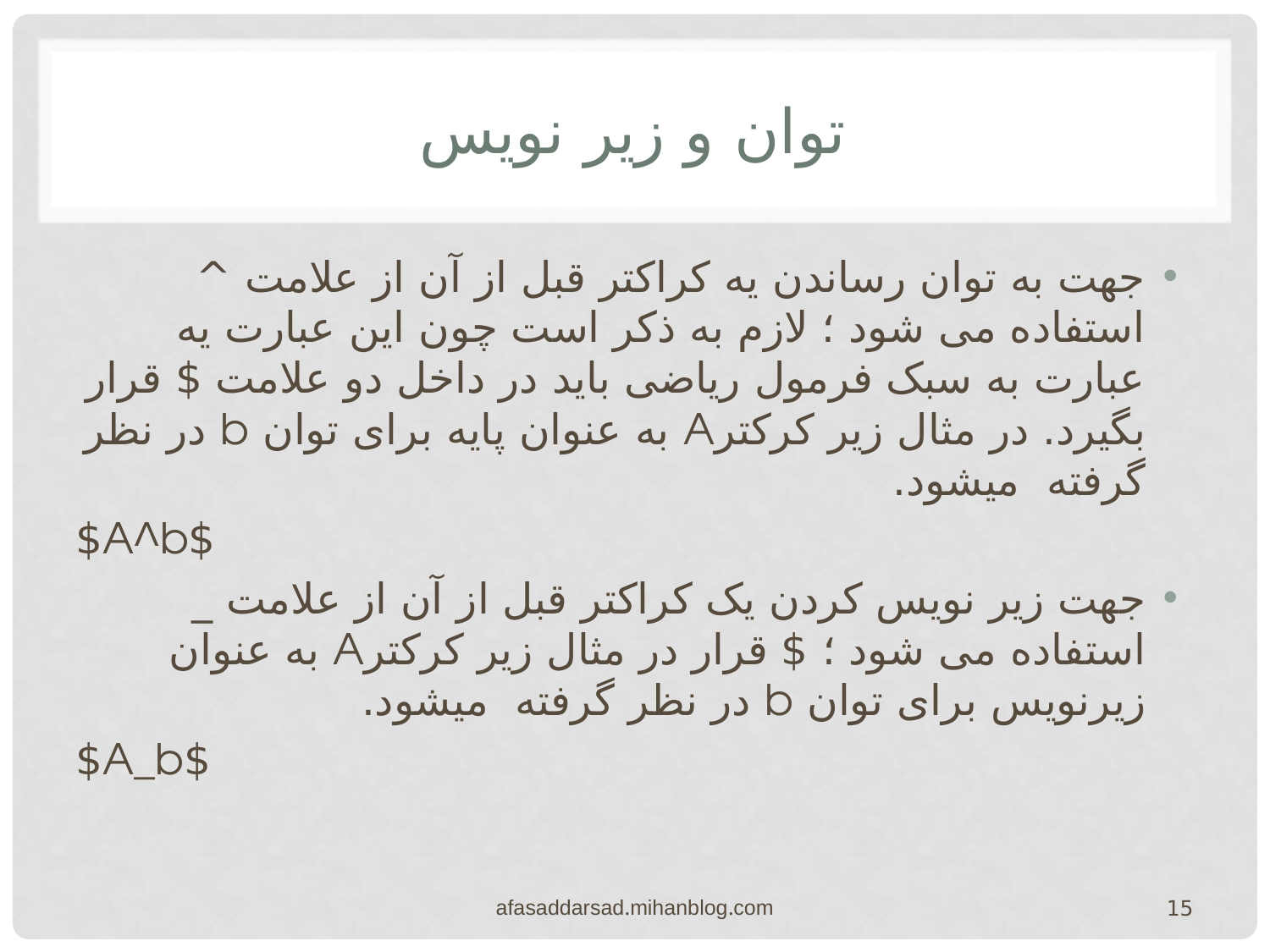

# توان و زیر نویس
جهت به توان رساندن یه کراکتر قبل از آن از علامت ^ استفاده می شود ؛ لازم به ذکر است چون این عبارت یه عبارت به سبک فرمول ریاضی باید در داخل دو علامت $ قرار بگیرد. در مثال زیر کرکترA به عنوان پایه برای توان b در نظر گرفته  میشود.
$A^b$
جهت زیر نویس کردن یک کراکتر قبل از آن از علامت _ استفاده می شود ؛ $ قرار در مثال زیر کرکترA به عنوان زیرنویس برای توان b در نظر گرفته  میشود.
$A_b$

afasaddarsad.mihanblog.com
15